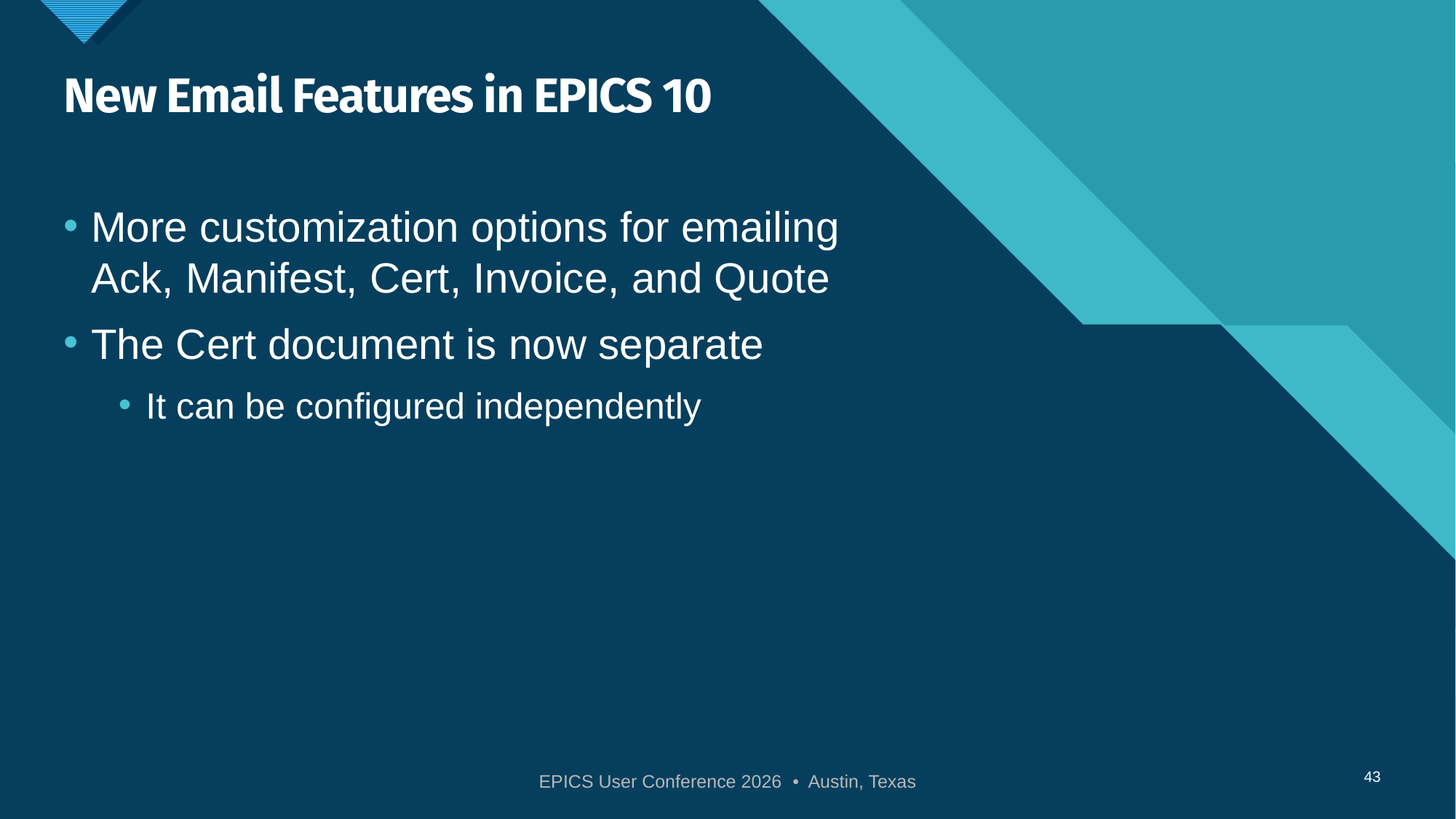

# New Email Features in EPICS 10
More customization options for emailing Ack, Manifest, Cert, Invoice, and Quote
The Cert document is now separate
It can be configured independently
43
EPICS User Conference 2026  •  Austin, Texas